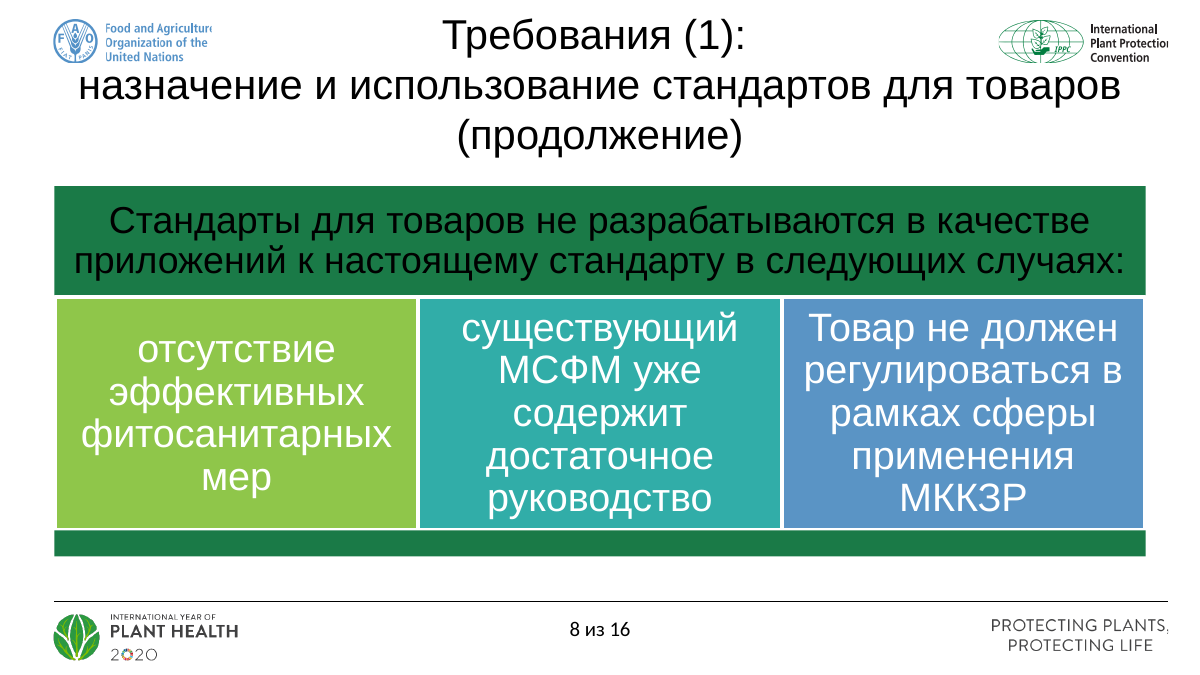

# Требования (1): назначение и использование стандартов для товаров (продолжение)
Стандарты для товаров не разрабатываются в качестве приложений к настоящему стандарту в следующих случаях:
отсутствие эффективных фитосанитарных мер
существующий МСФМ уже содержит достаточное руководство
Товар не должен регулироваться в рамках сферы применения МККЗР
8 из 16